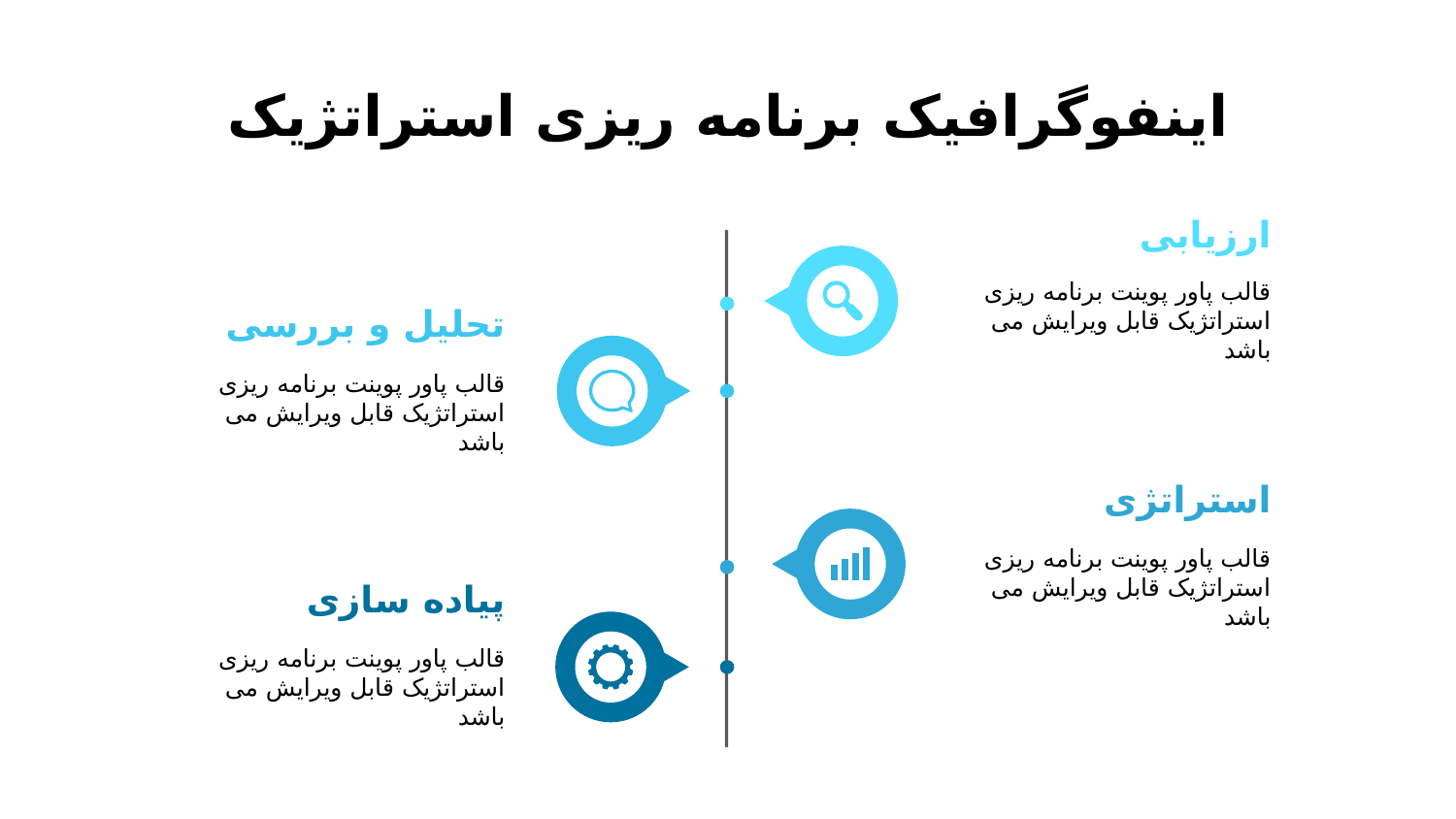

# اینفوگرافیک برنامه ریزی استراتژیک
ارزیابی

قالب پاور پوینت برنامه ریزی استراتژیک قابل ویرایش می باشد

تحلیل و بررسی

قالب پاور پوینت برنامه ریزی استراتژیک قابل ویرایش می باشد

استراتژی

قالب پاور پوینت برنامه ریزی استراتژیک قابل ویرایش می باشد

پیاده سازی

قالب پاور پوینت برنامه ریزی استراتژیک قابل ویرایش می باشد